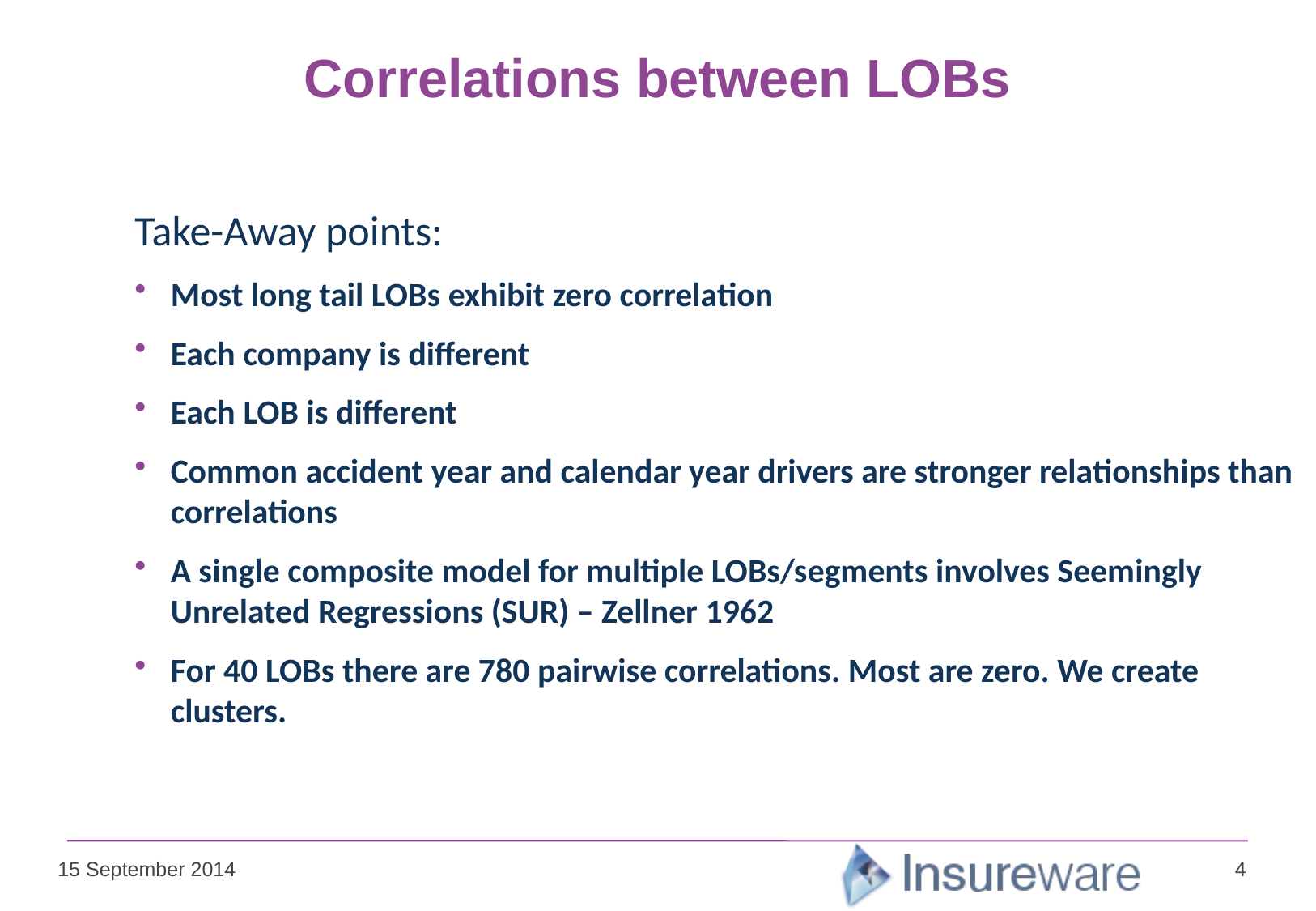

# Correlations between LOBs
Take-Away points:
Most long tail LOBs exhibit zero correlation
Each company is different
Each LOB is different
Common accident year and calendar year drivers are stronger relationships than correlations
A single composite model for multiple LOBs/segments involves Seemingly Unrelated Regressions (SUR) – Zellner 1962
For 40 LOBs there are 780 pairwise correlations. Most are zero. We create clusters.
4